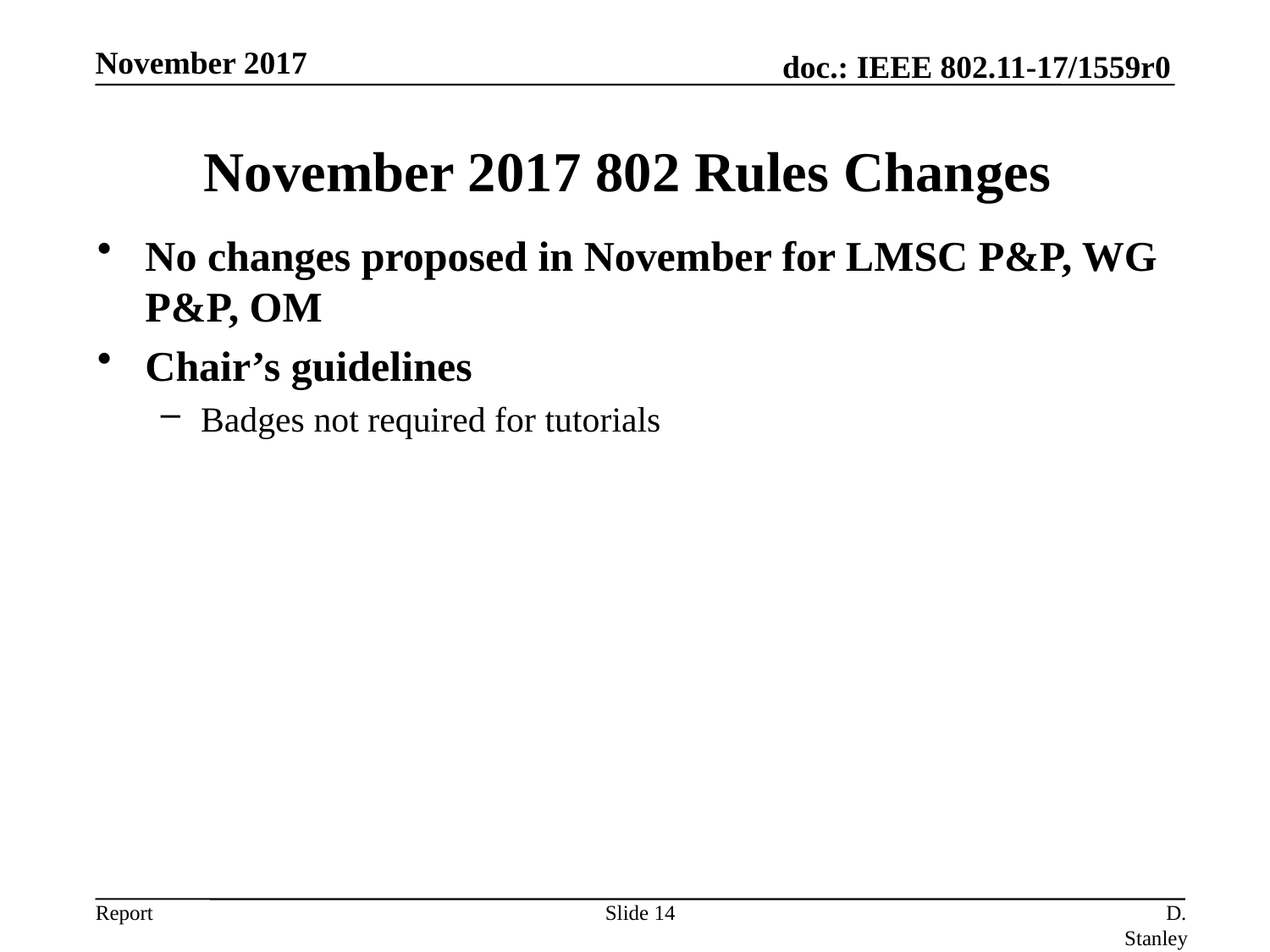

November 2017
# November 2017 802 Rules Changes
No changes proposed in November for LMSC P&P, WG P&P, OM
Chair’s guidelines
Badges not required for tutorials

Slide 14
D. Stanley, HP Enterprise